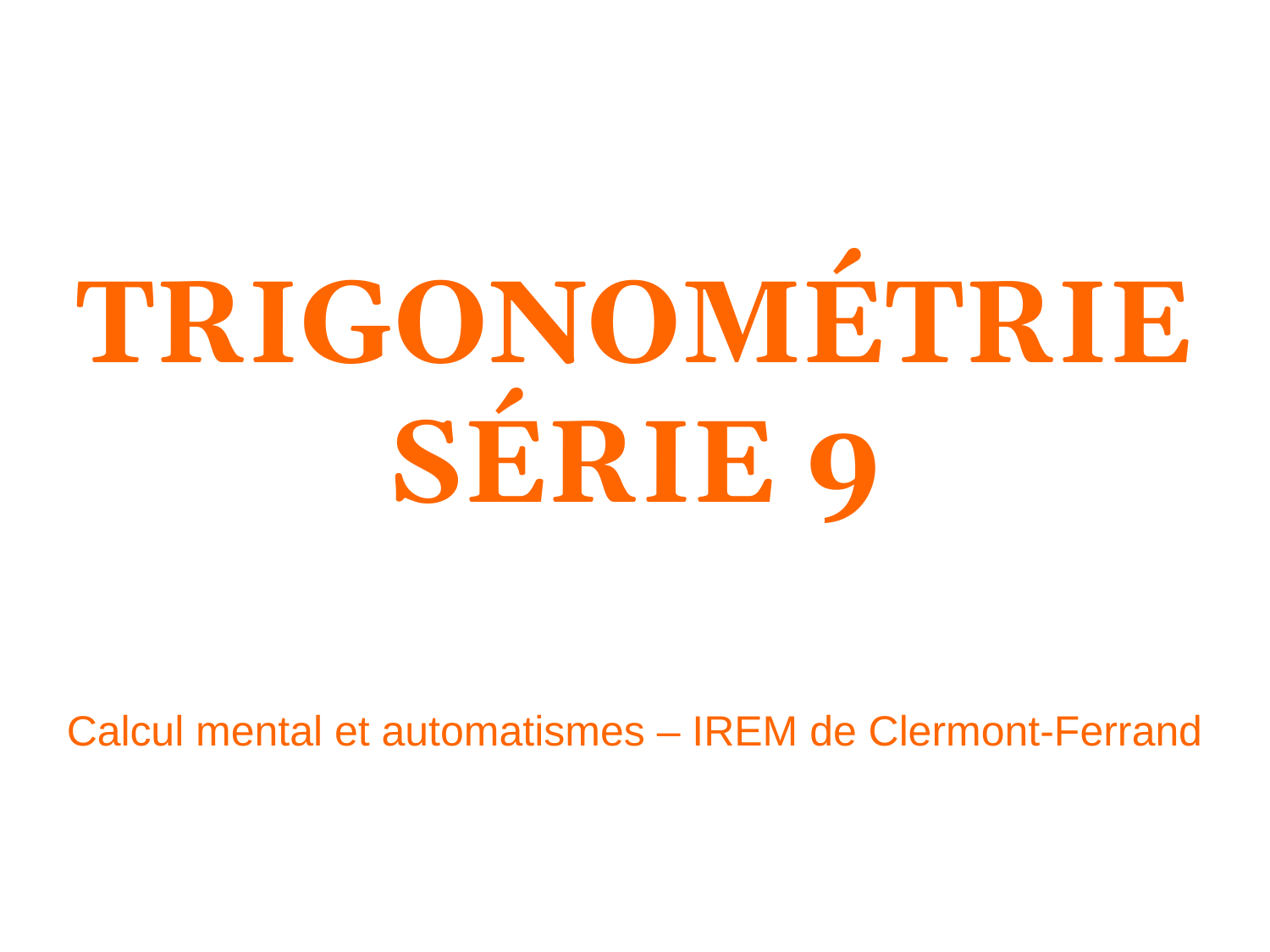

# Trigonométrie Série 9
Calcul mental et automatismes – IREM de Clermont-Ferrand